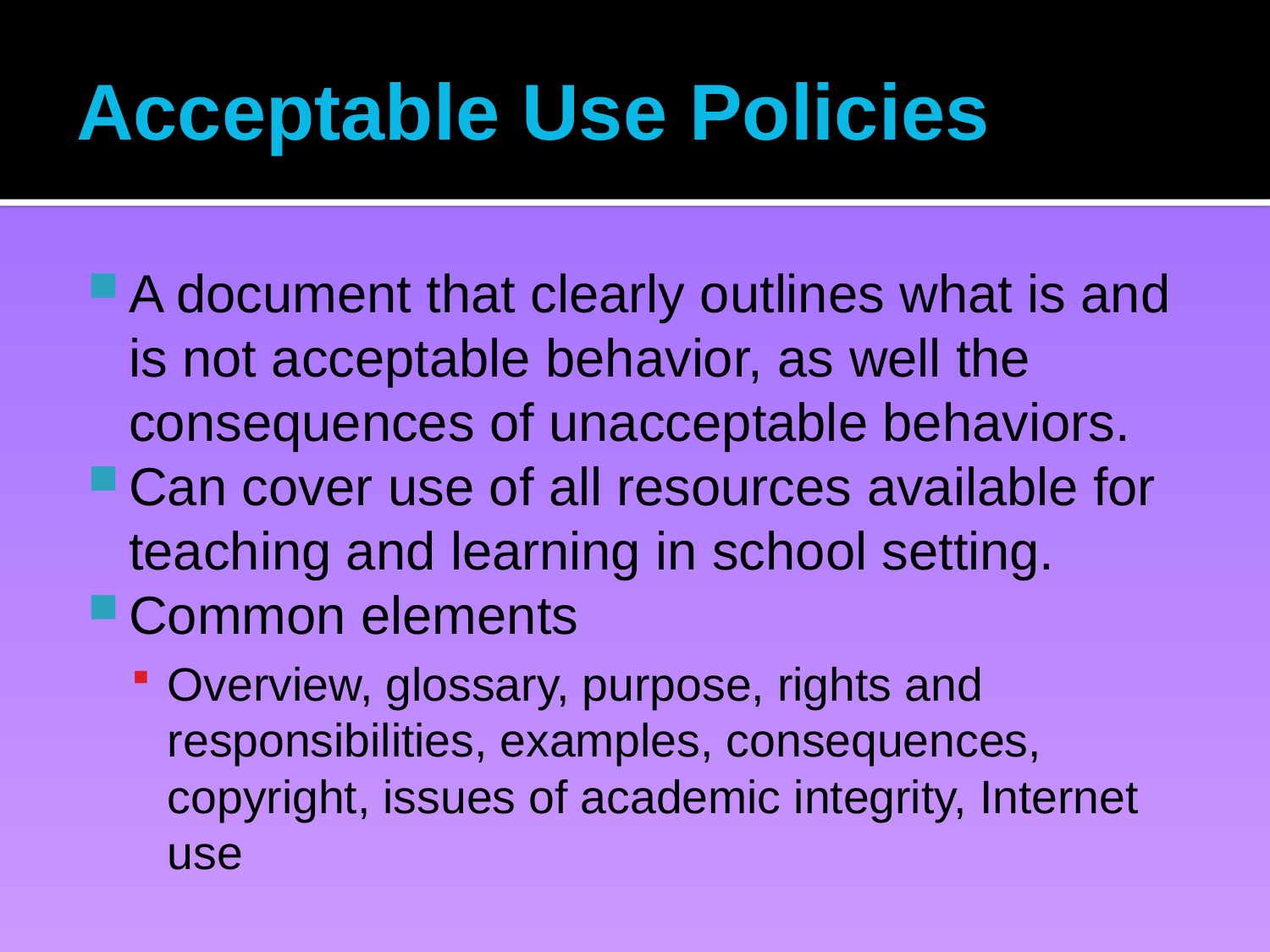

# Acceptable Use Policies
A document that clearly outlines what is and is not acceptable behavior, as well the consequences of unacceptable behaviors.
Can cover use of all resources available for teaching and learning in school setting.
Common elements
Overview, glossary, purpose, rights and responsibilities, examples, consequences, copyright, issues of academic integrity, Internet use